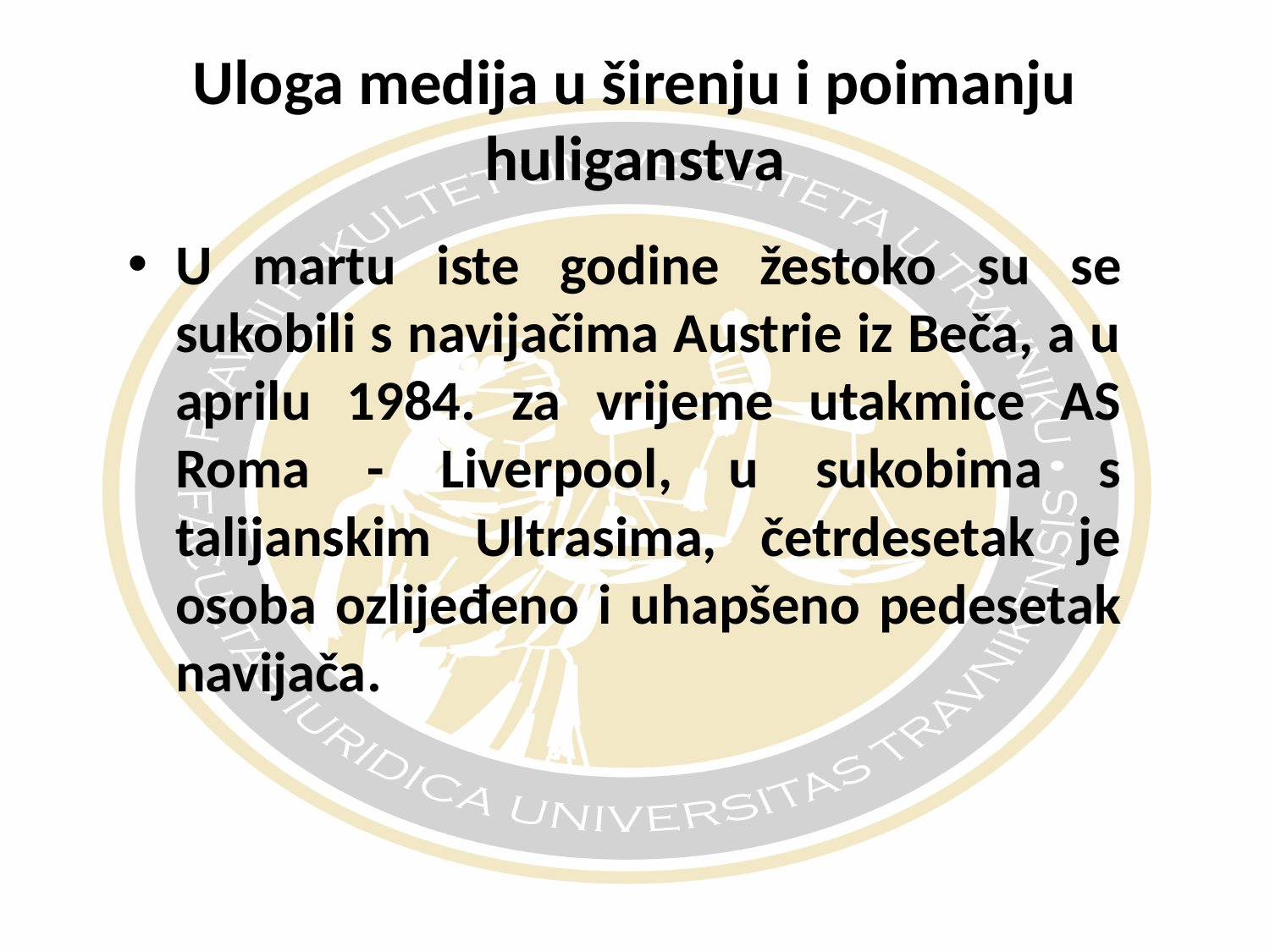

# Uloga medija u širenju i poimanju huliganstva
U martu iste godine žestoko su se sukobili s navijačima Austrie iz Beča, a u aprilu 1984. za vrijeme utakmice AS Roma - Liverpool, u sukobima s talijanskim Ultrasima, četrdesetak je osoba ozlijeđeno i uhapšeno pedesetak navijača.